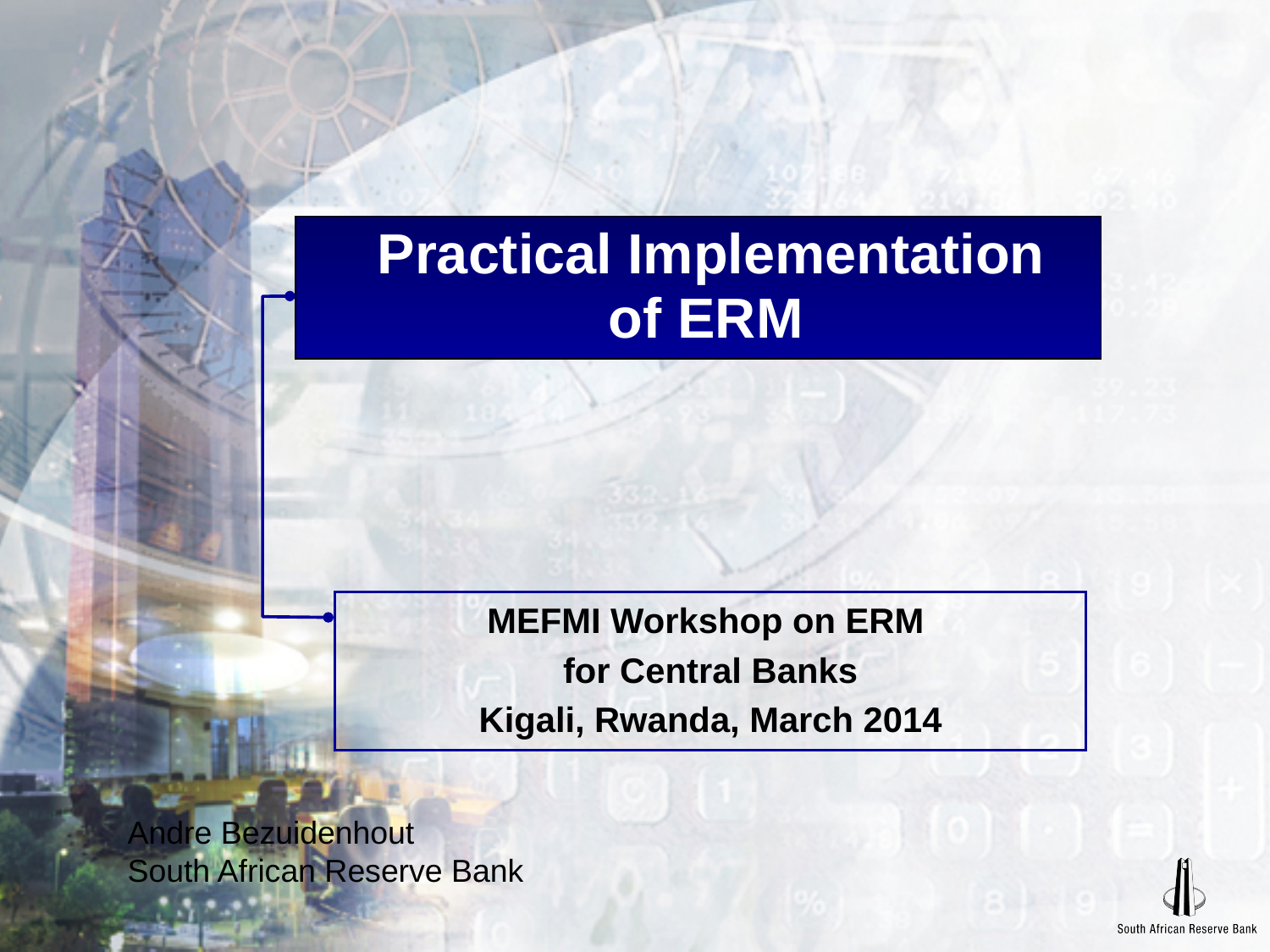

# Practical Implementation of ERM

MEFMI Workshop on ERM
for Central Banks
Kigali, Rwanda, March 2014
Andre Bezuidenhout
South African Reserve Bank